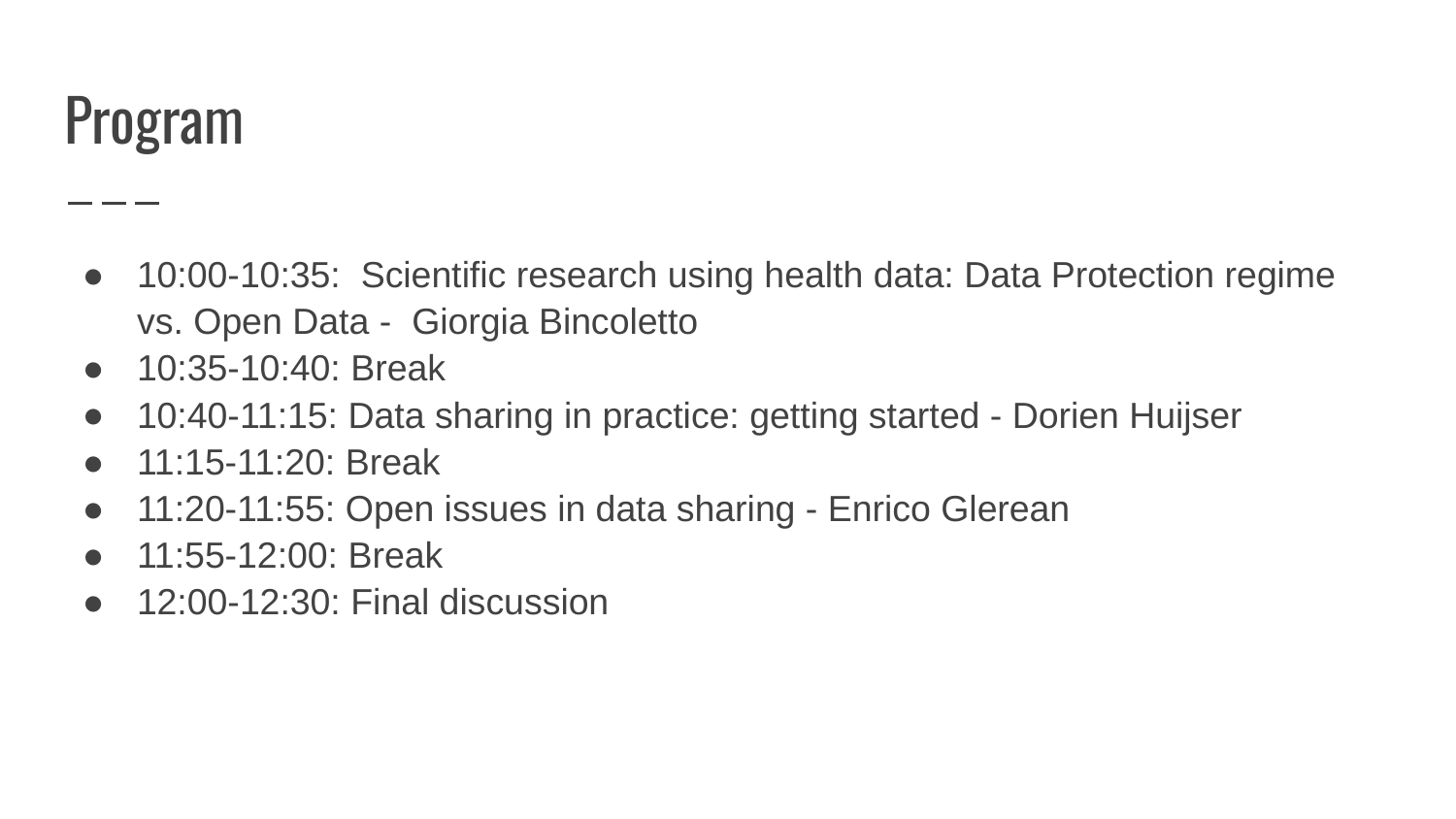

# Program
10:00-10:35:  Scientific research using health data: Data Protection regime vs. Open Data -  Giorgia Bincoletto
10:35-10:40: Break
10:40-11:15: Data sharing in practice: getting started - Dorien Huijser
11:15-11:20: Break
11:20-11:55: Open issues in data sharing - Enrico Glerean
11:55-12:00: Break
12:00-12:30: Final discussion